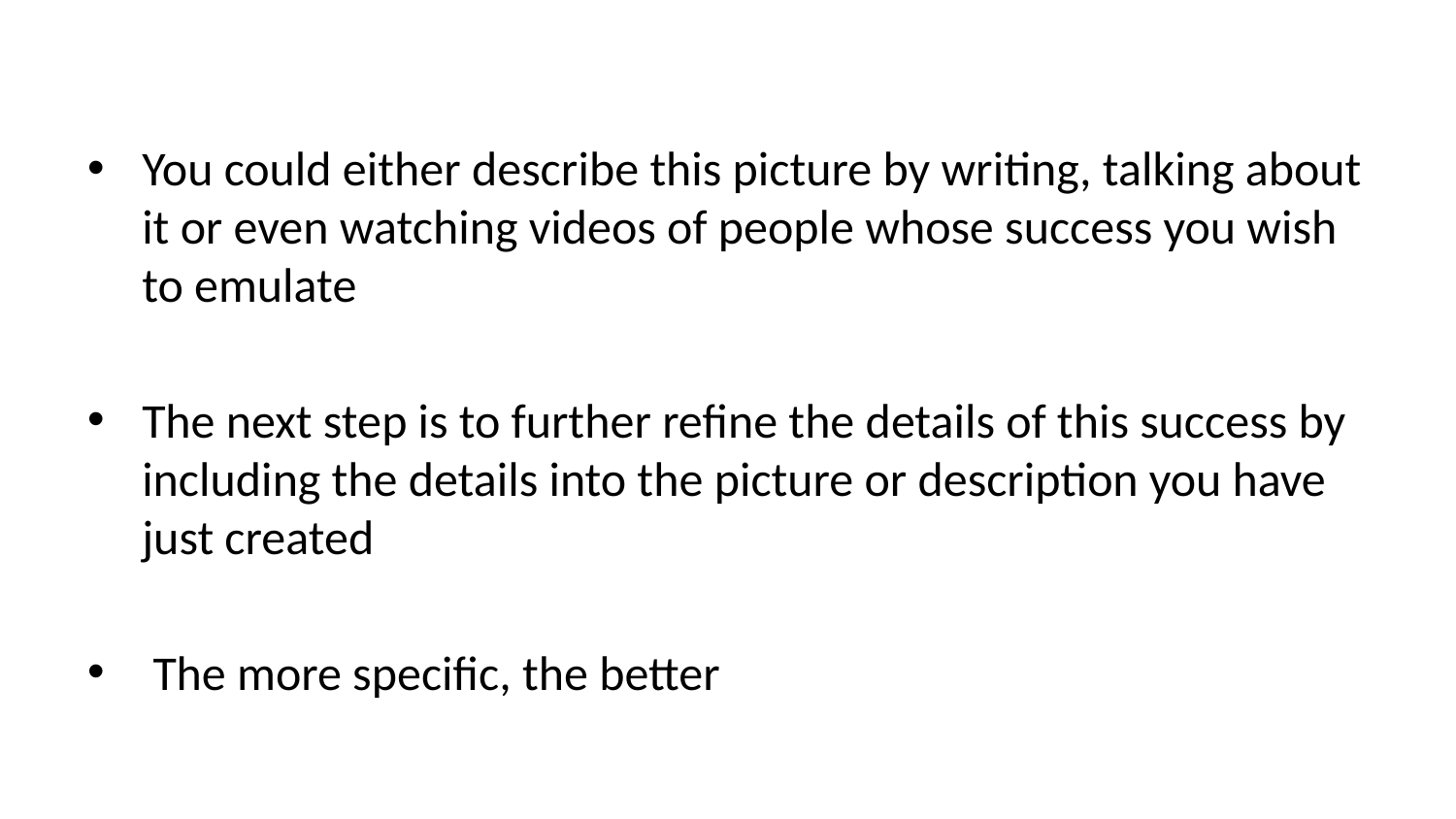

You could either describe this picture by writing, talking about it or even watching videos of people whose success you wish to emulate

The next step is to further refine the details of this success by including the details into the picture or description you have just created

 The more specific, the better